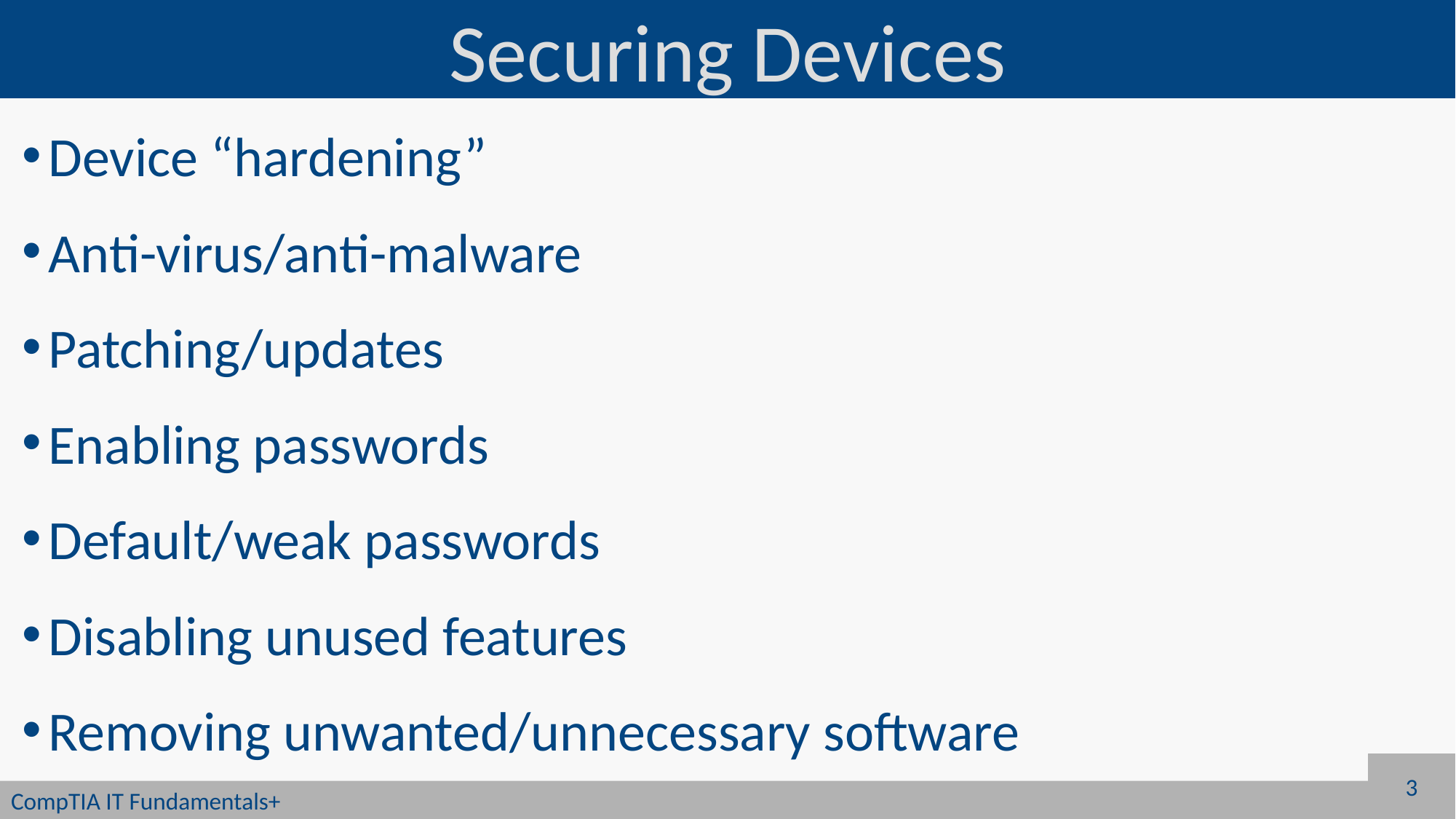

# Securing Devices
Device “hardening”
Anti-virus/anti-malware
Patching/updates
Enabling passwords
Default/weak passwords
Disabling unused features
Removing unwanted/unnecessary software

3
CompTIA IT Fundamentals+